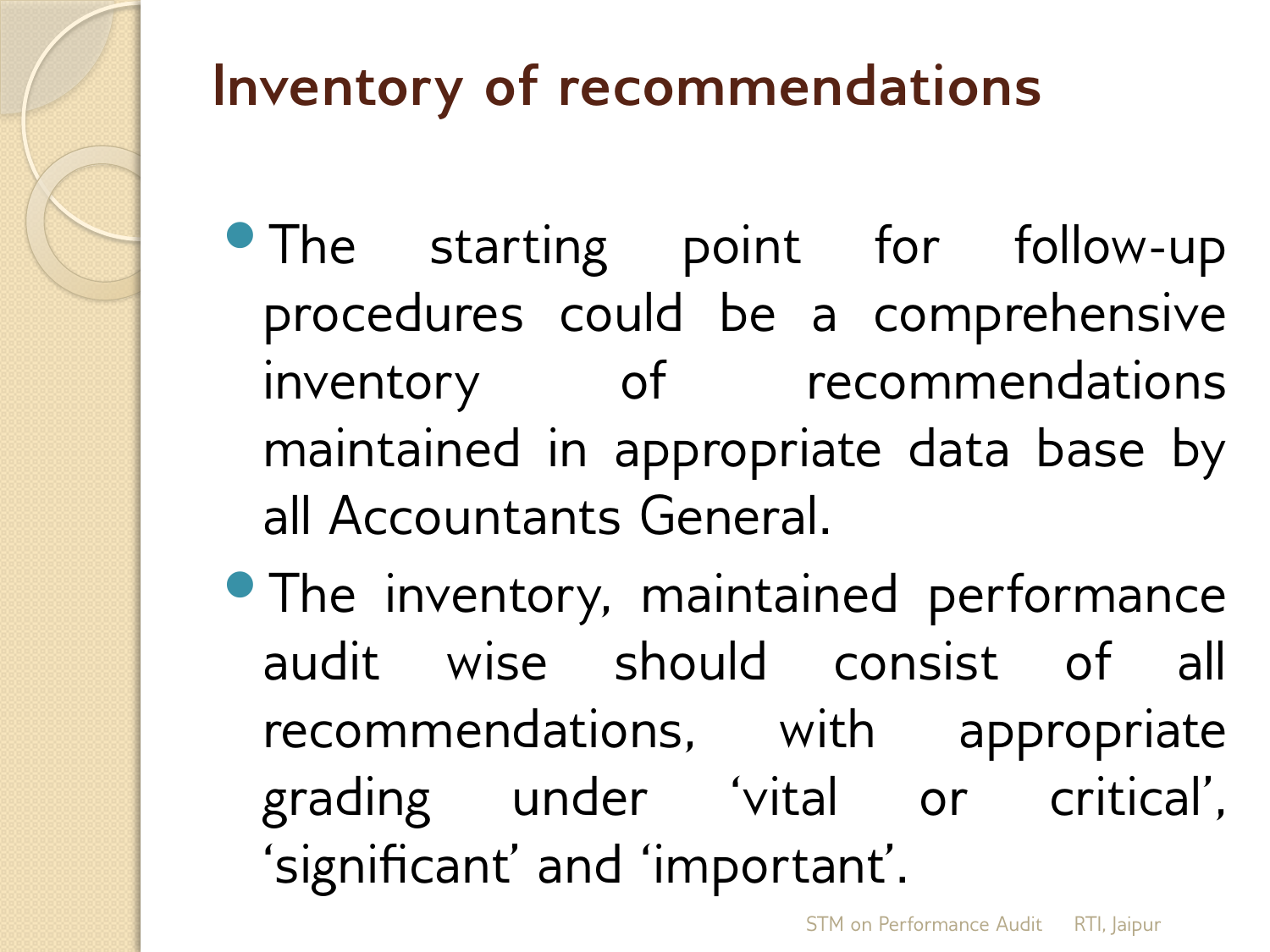

# Inventory of recommendations
The starting point for follow-up procedures could be a comprehensive inventory of recommendations maintained in appropriate data base by all Accountants General.
The inventory, maintained performance audit wise should consist of all recommendations, with appropriate grading under ‘vital or critical’, ‘significant’ and ‘important’.
STM on Performance Audit     RTI, Jaipur